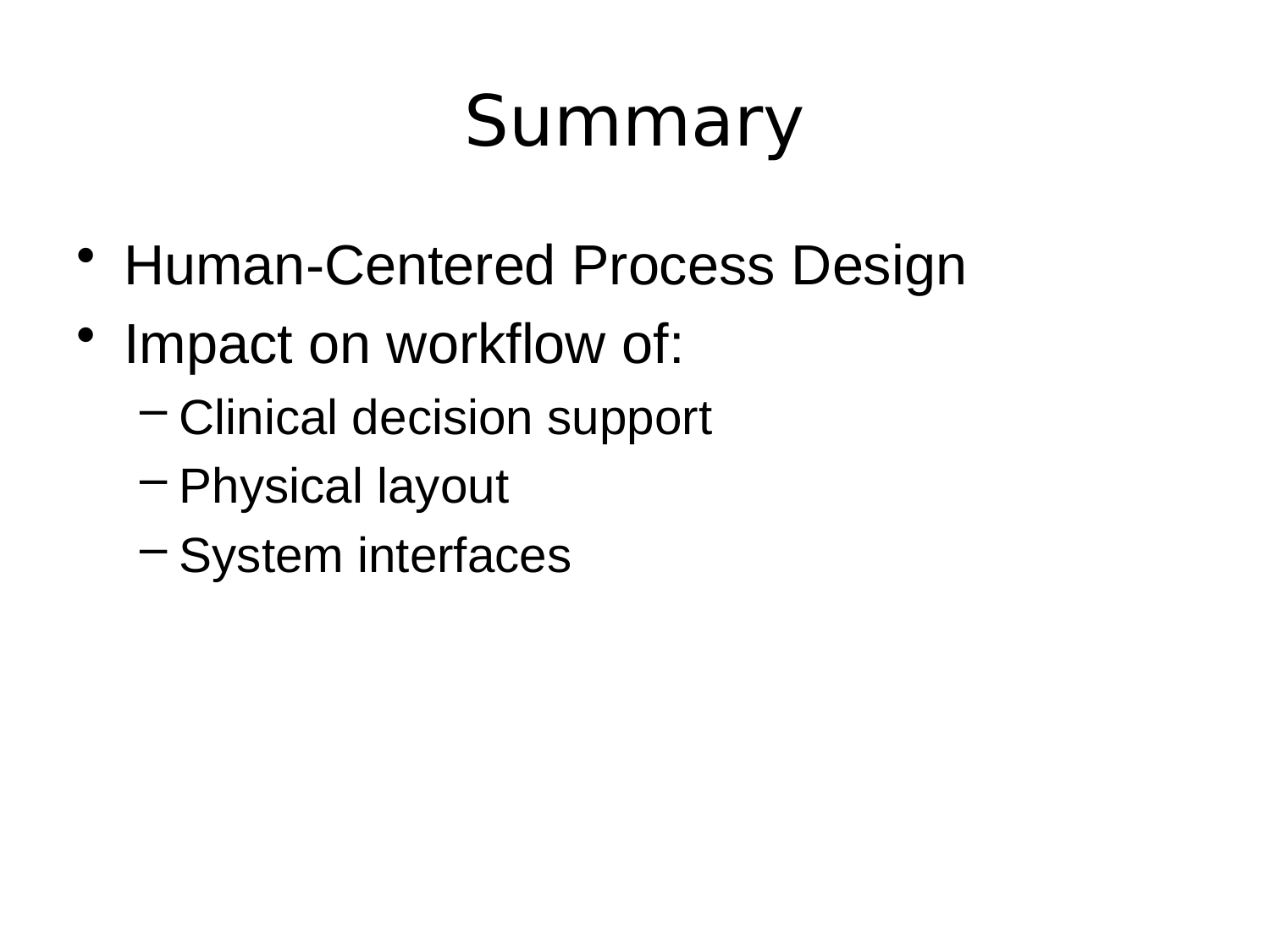

# Summary
Human-Centered Process Design
Impact on workflow of:
Clinical decision support
Physical layout
System interfaces